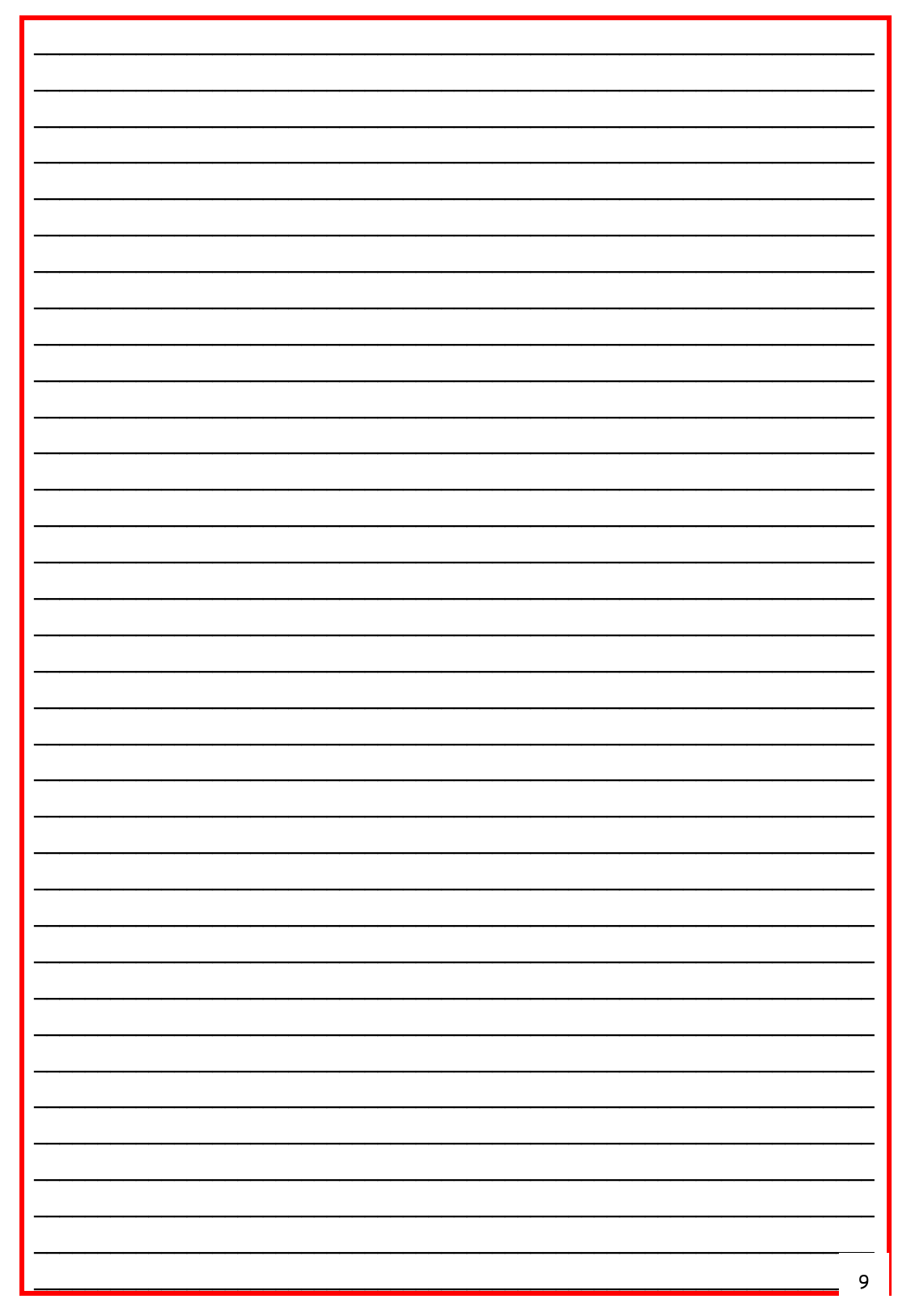

__________________________________________________________________
__________________________________________________________________
____________________________________________________________________________________________________________________________________
__________________________________________________________________
__________________________________________________________________
____________________________________________________________________________________________________________________________________
__________________________________________________________________
____________________________________________________________________________________________________________________________________
__________________________________________________________________
__________________________________________________________________
__________________________________________________________________
__________________________________________________________________
__________________________________________________________________
__________________________________________________________________
__________________________________________________________________
__________________________________________________________________
__________________________________________________________________
__________________________________________________________________
__________________________________________________________________
__________________________________________________________________
__________________________________________________________________
__________________________________________________________________
__________________________________________________________________
__________________________________________________________________
__________________________________________________________________
__________________________________________________________________
____________________________________________________________________________________________________________________________________
__________________________________________________________________
__________________________________________________________________
__________________________________________________________________
__________________________________________________________________
9